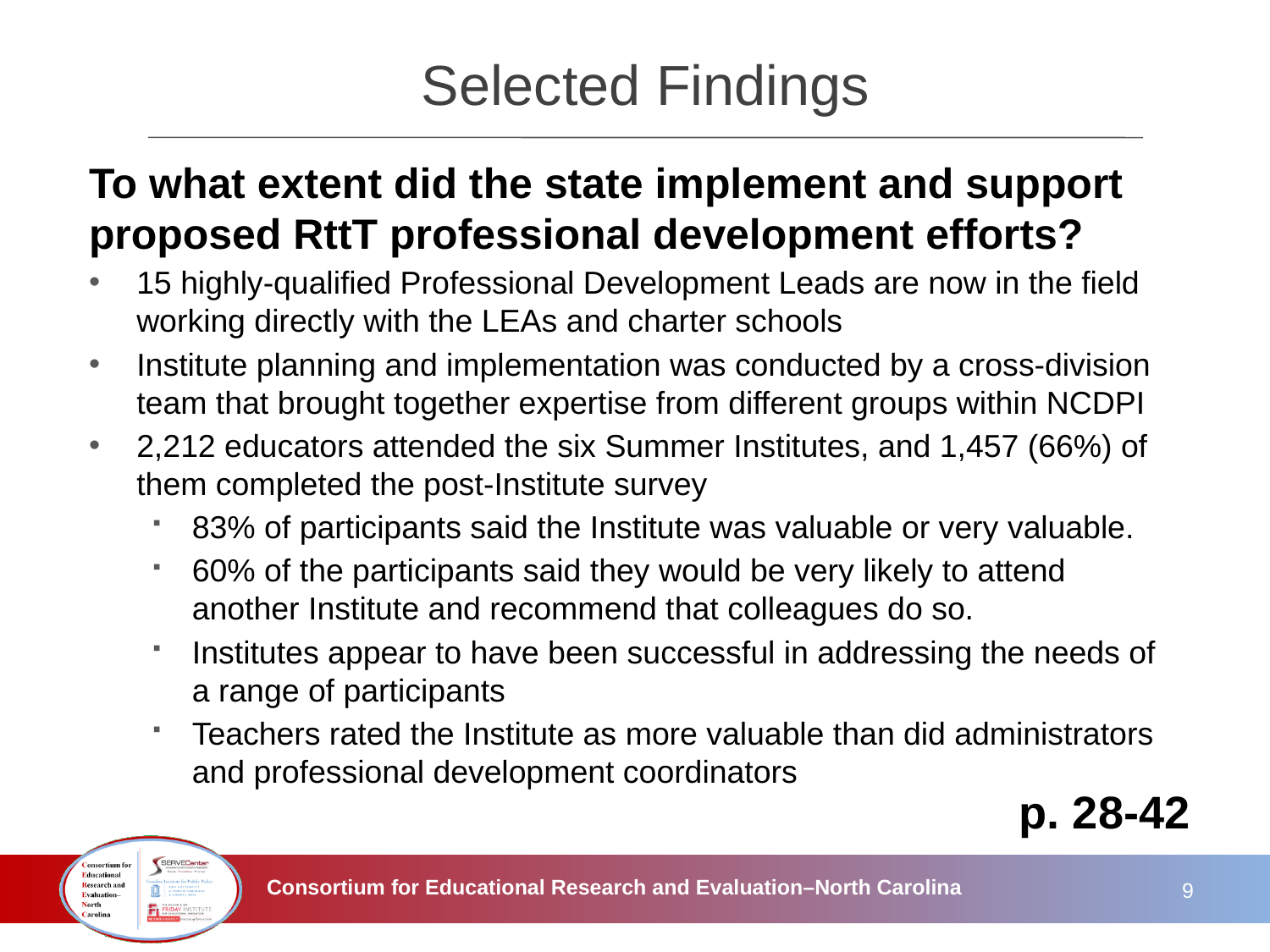

# Selected Findings
To what extent did the state implement and support proposed RttT professional development efforts?
15 highly-qualified Professional Development Leads are now in the field working directly with the LEAs and charter schools
Institute planning and implementation was conducted by a cross-division team that brought together expertise from different groups within NCDPI
2,212 educators attended the six Summer Institutes, and 1,457 (66%) of them completed the post-Institute survey
83% of participants said the Institute was valuable or very valuable.
60% of the participants said they would be very likely to attend another Institute and recommend that colleagues do so.
Institutes appear to have been successful in addressing the needs of a range of participants
Teachers rated the Institute as more valuable than did administrators and professional development coordinators
p. 28-42
9